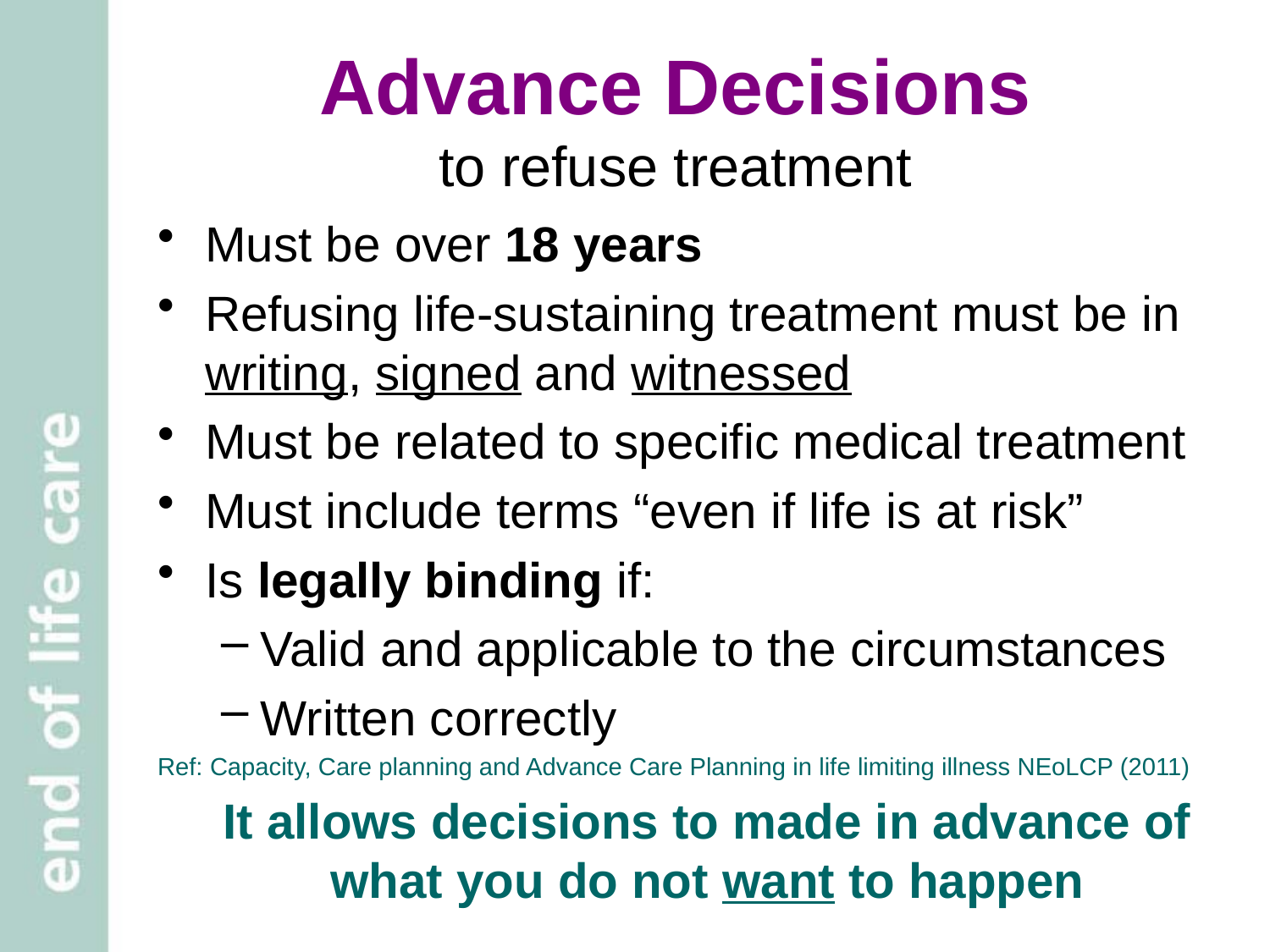

# Advance Decisions to refuse treatment
Must be over 18 years
Refusing life-sustaining treatment must be in writing, signed and witnessed
Must be related to specific medical treatment
Must include terms “even if life is at risk”
Is legally binding if:
Valid and applicable to the circumstances
Written correctly
Ref: Capacity, Care planning and Advance Care Planning in life limiting illness NEoLCP (2011)
It allows decisions to made in advance of what you do not want to happen